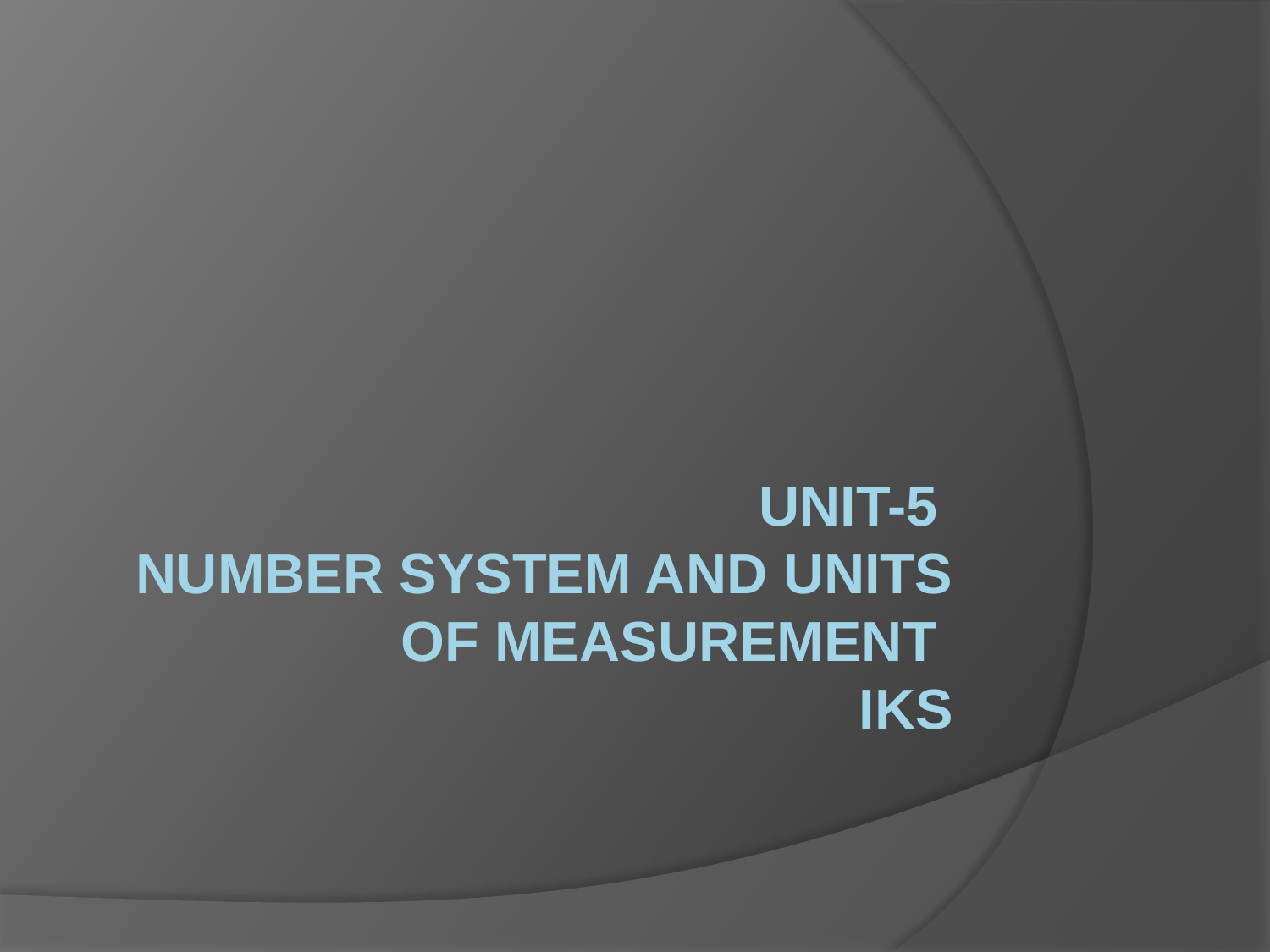

# Unit-5 Number system and units of measurement iks